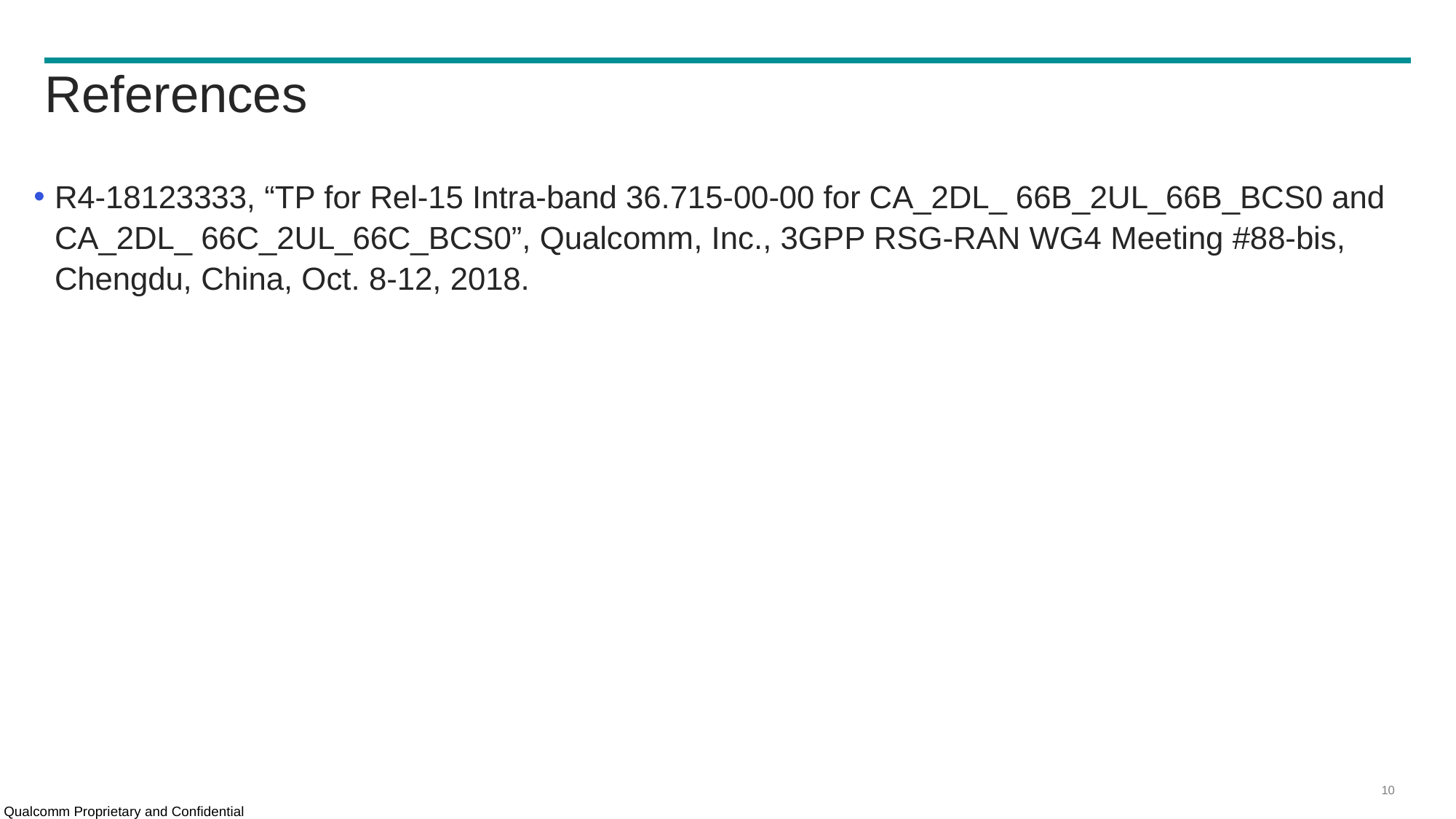

# References
R4-18123333, “TP for Rel-15 Intra-band 36.715-00-00 for CA_2DL_ 66B_2UL_66B_BCS0 and CA_2DL_ 66C_2UL_66C_BCS0”, Qualcomm, Inc., 3GPP RSG-RAN WG4 Meeting #88-bis, Chengdu, China, Oct. 8-12, 2018.